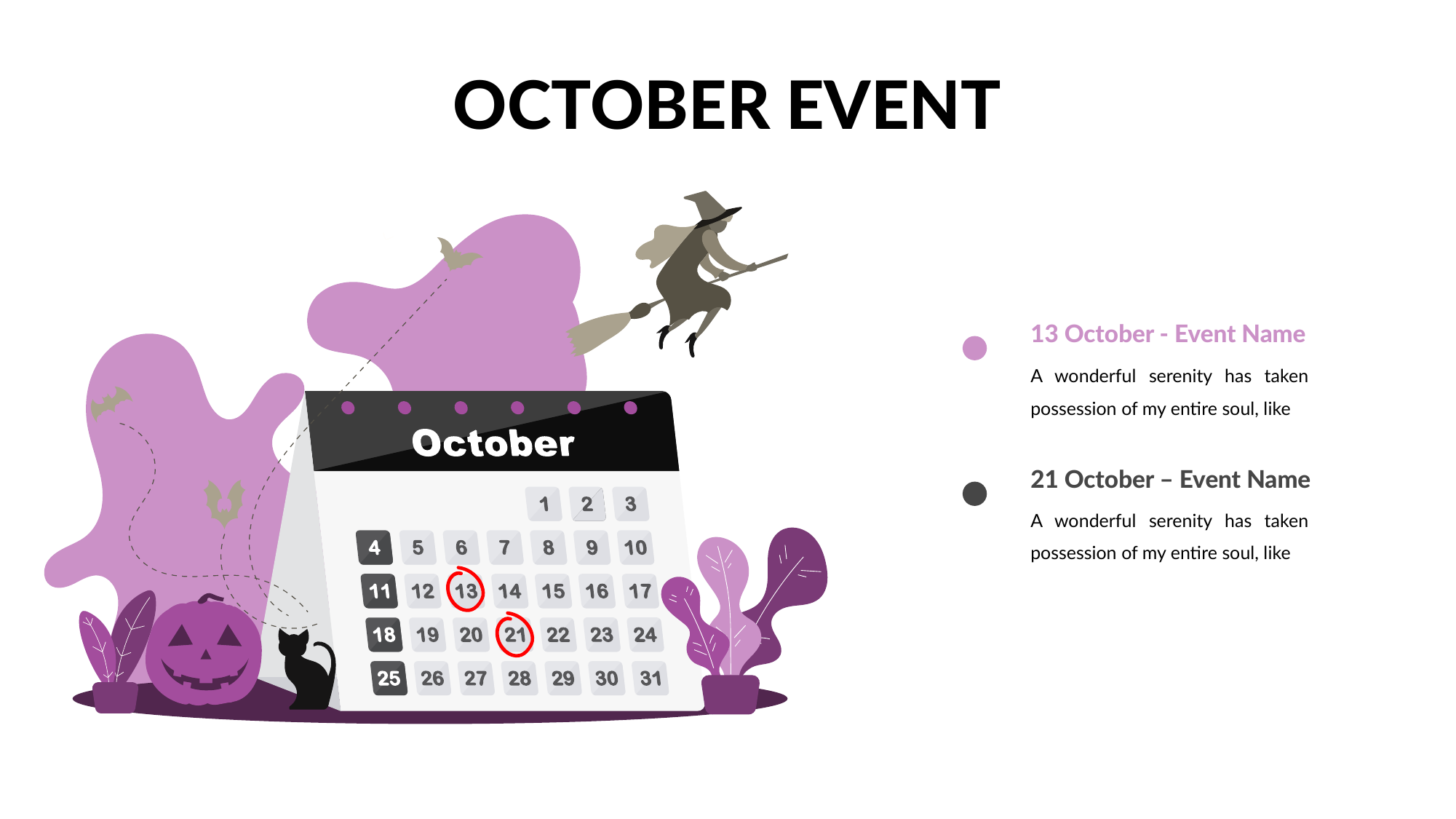

# OCTOBER EVENT

13 October - Event Name

A wonderful serenity has taken possession of my entire soul, like
21 October – Event Name

A wonderful serenity has taken possession of my entire soul, like